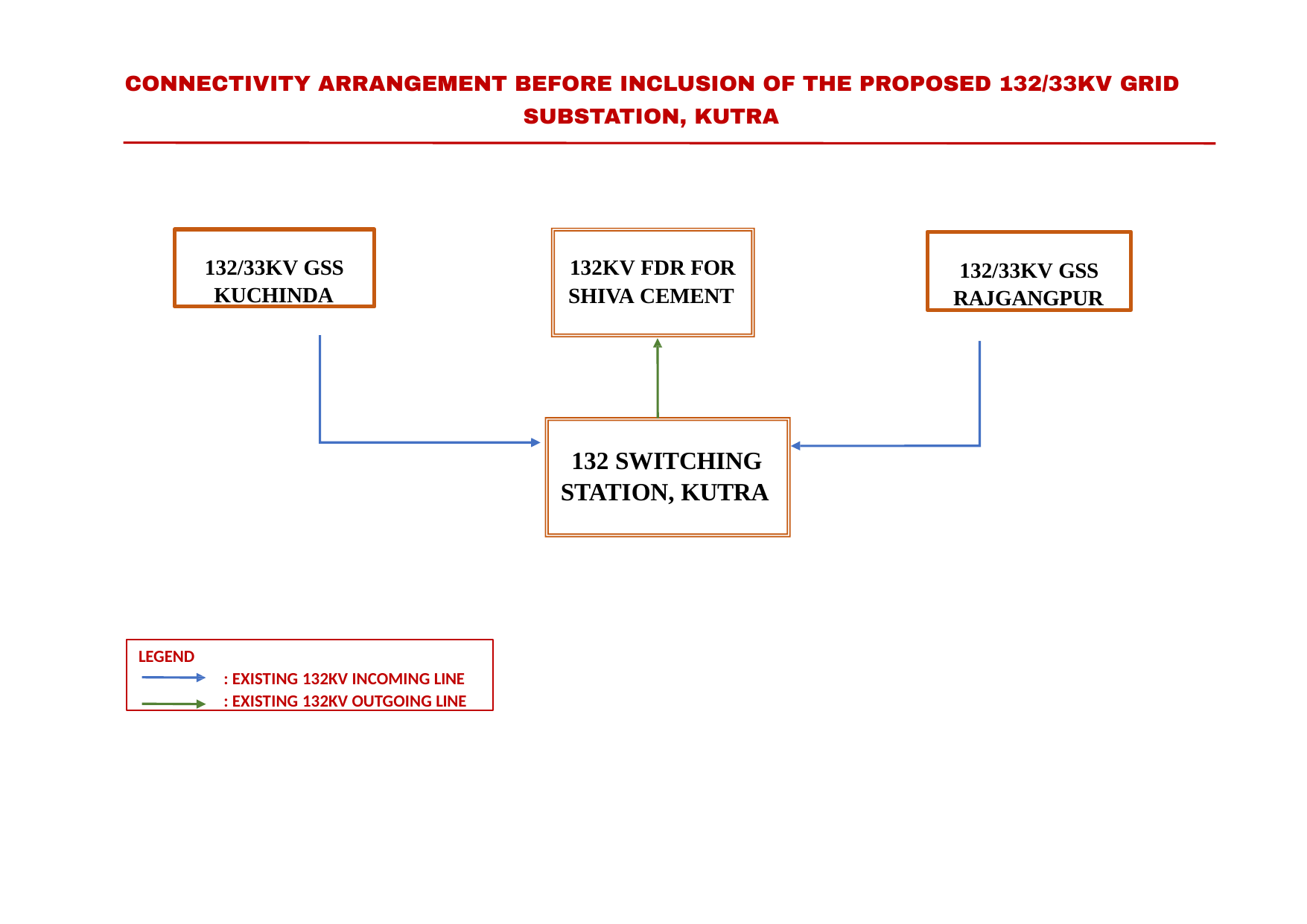

CONNECTIVITY ARRANGEMENT BEFORE INCLUSION OF THE PROPOSED 132/33KV GRID SUBSTATION, KUTRA

132/33KV GSS KUCHINDA
132/33KV GSS RAJGANGPUR
132KV FDR FOR SHIVA CEMENT

132 SWITCHING STATION, KUTRA
LEGEND
: EXISTING 132KV INCOMING LINE
: EXISTING 132KV OUTGOING LINE